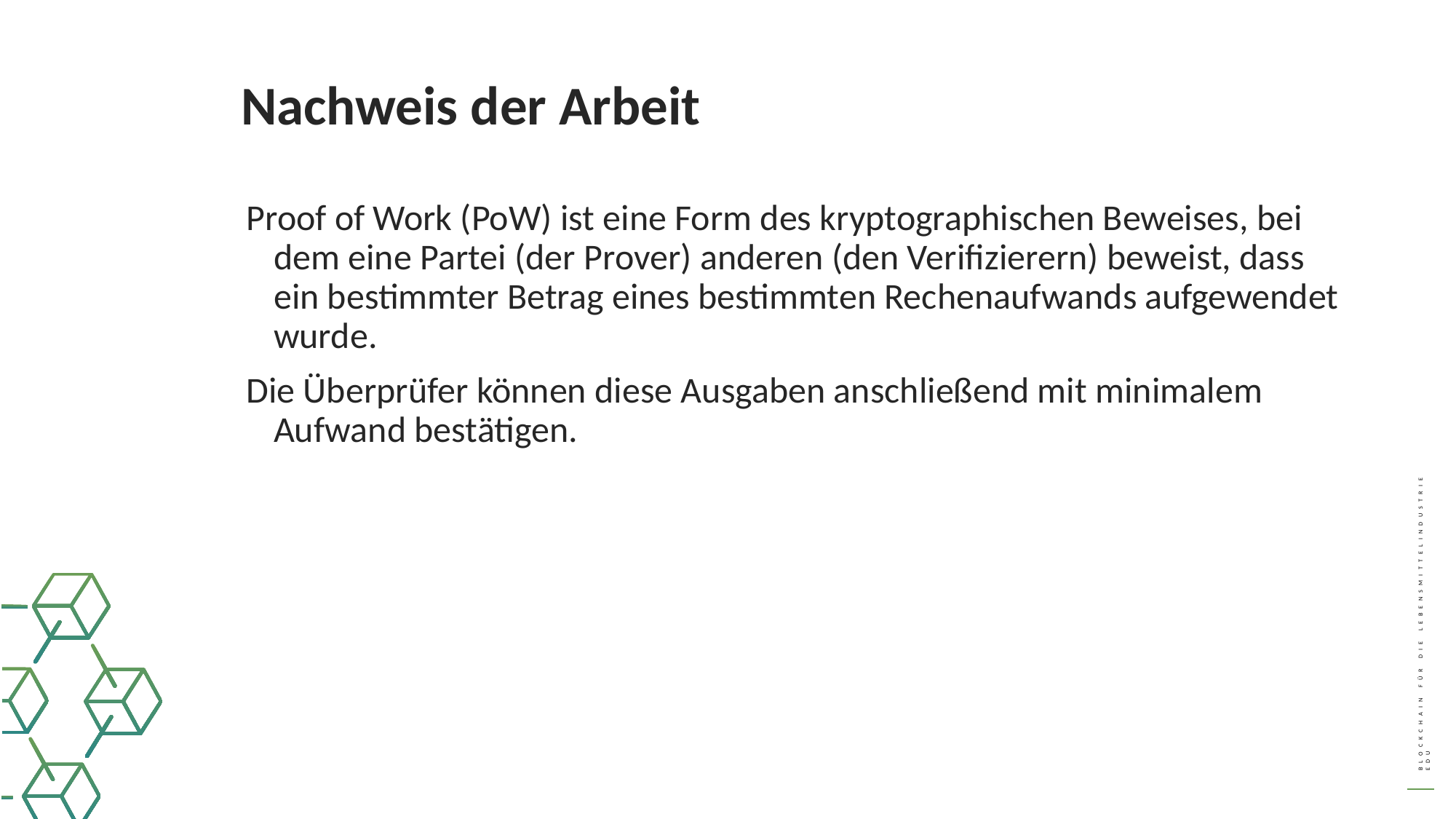

Nachweis der Arbeit
Proof of Work (PoW) ist eine Form des kryptographischen Beweises, bei dem eine Partei (der Prover) anderen (den Verifizierern) beweist, dass ein bestimmter Betrag eines bestimmten Rechenaufwands aufgewendet wurde.
Die Überprüfer können diese Ausgaben anschließend mit minimalem Aufwand bestätigen.